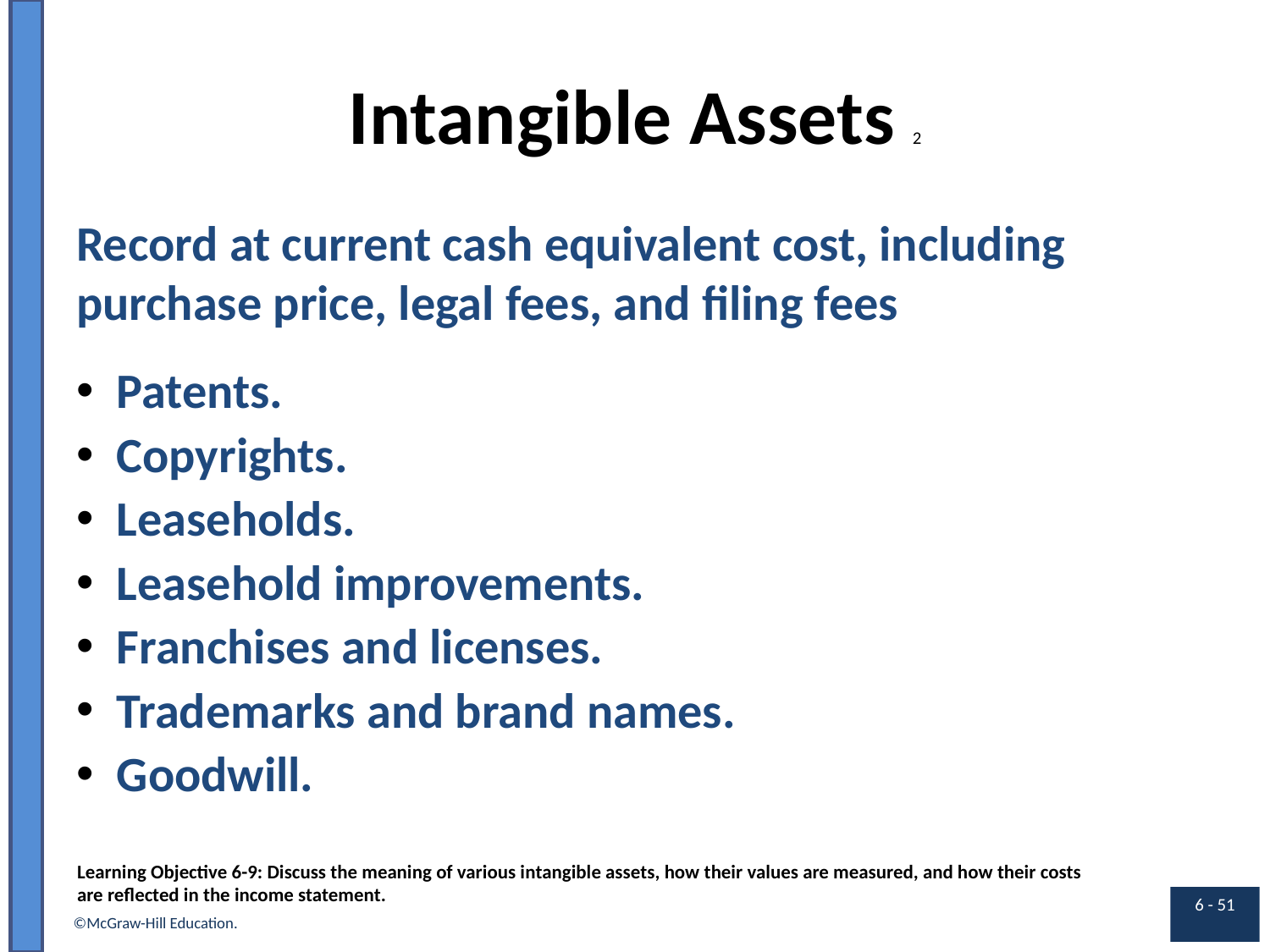

# Intangible Assets 2
Record at current cash equivalent cost, including purchase price, legal fees, and filing fees
Patents.
Copyrights.
Leaseholds.
Leasehold improvements.
Franchises and licenses.
Trademarks and brand names.
Goodwill.
Learning Objective 6-9: Discuss the meaning of various intangible assets, how their values are measured, and how their costs are reflected in the income statement.